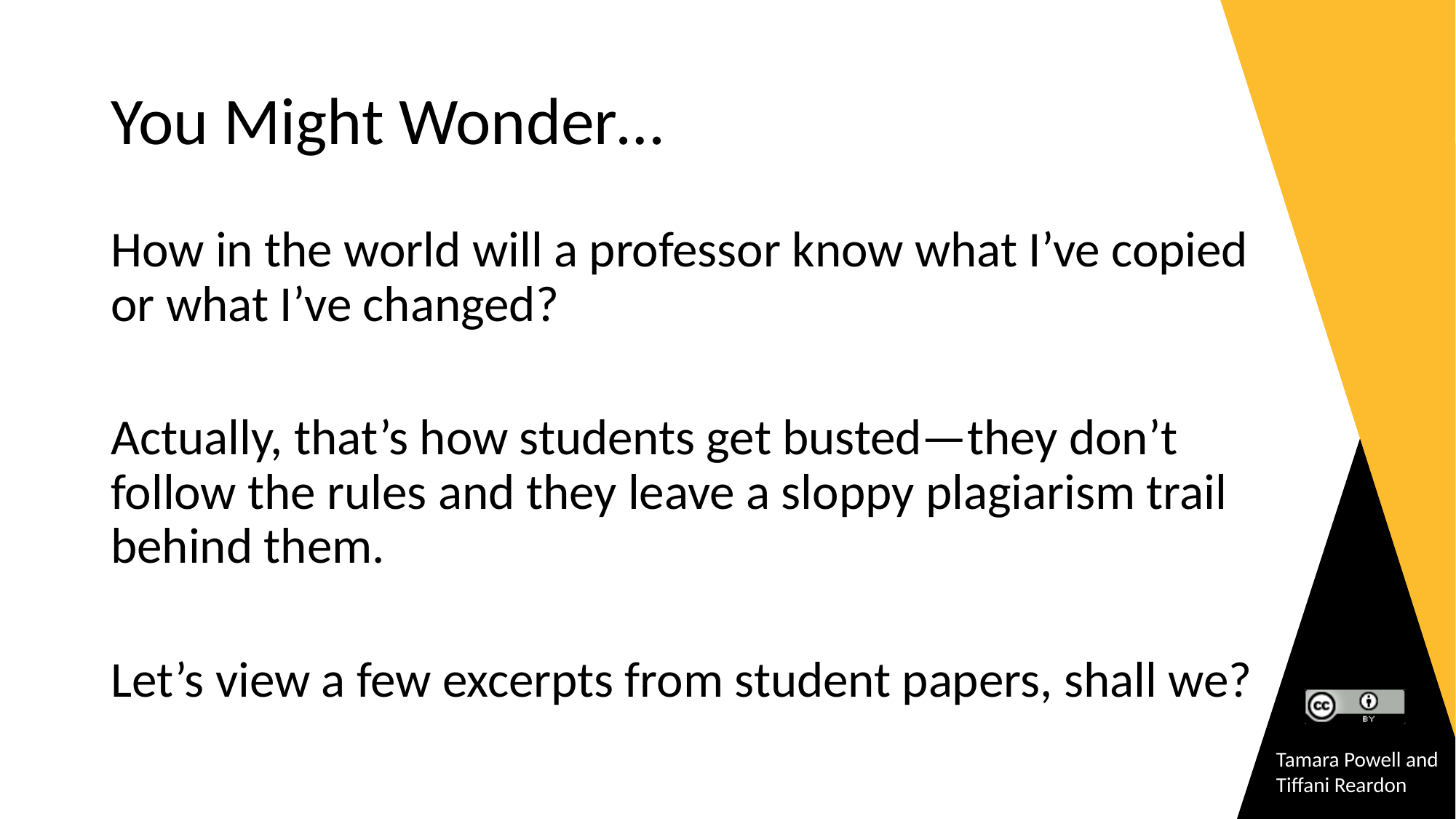

# You Might Wonder…
How in the world will a professor know what I’ve copied or what I’ve changed?

Actually, that’s how students get busted—they don’t follow the rules and they leave a sloppy plagiarism trail behind them.

Let’s view a few excerpts from student papers, shall we?